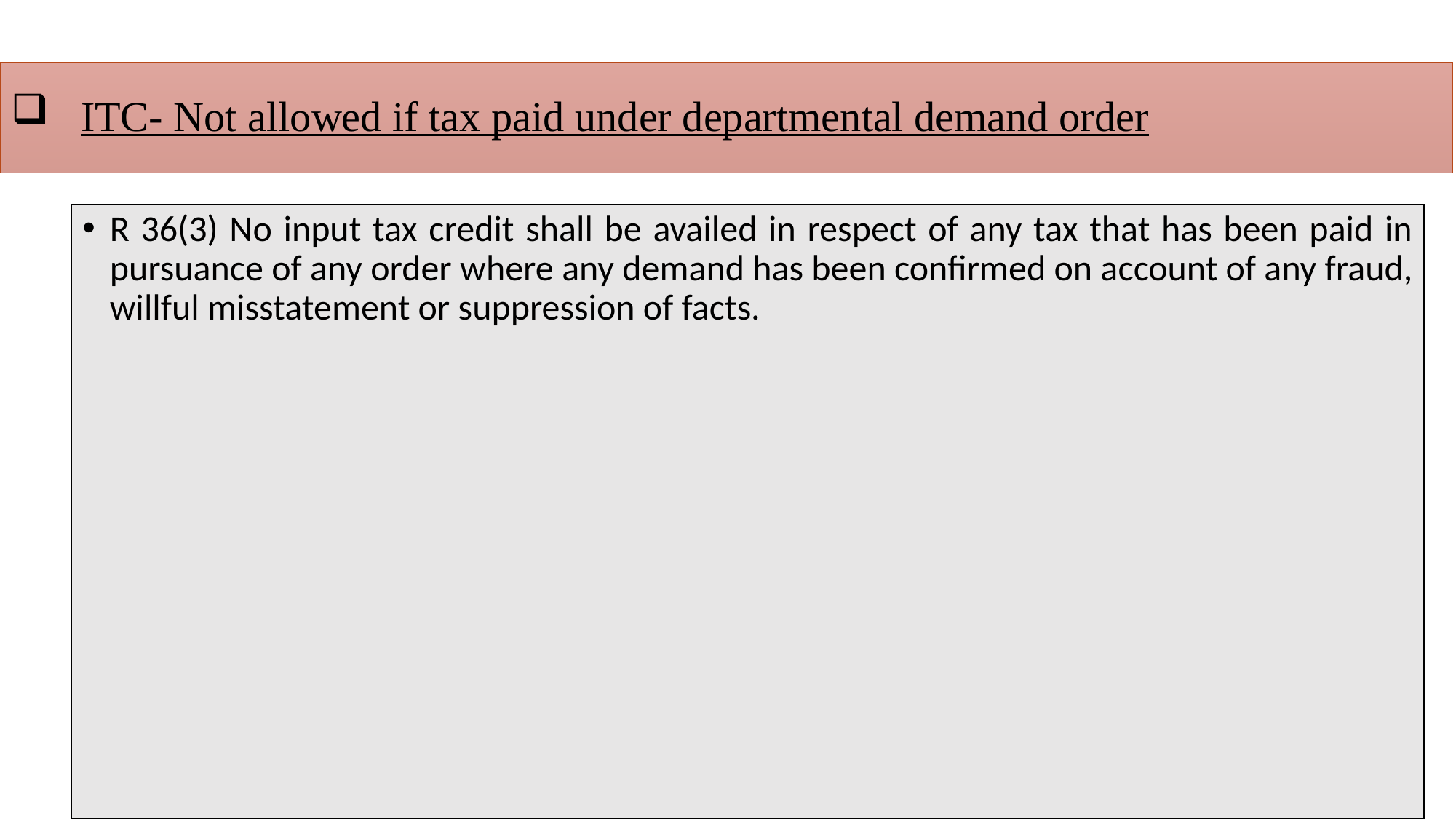

# ITC- Not allowed if tax paid under departmental demand order
R 36(3) No input tax credit shall be availed in respect of any tax that has been paid in pursuance of any order where any demand has been confirmed on account of any fraud, willful misstatement or suppression of facts.